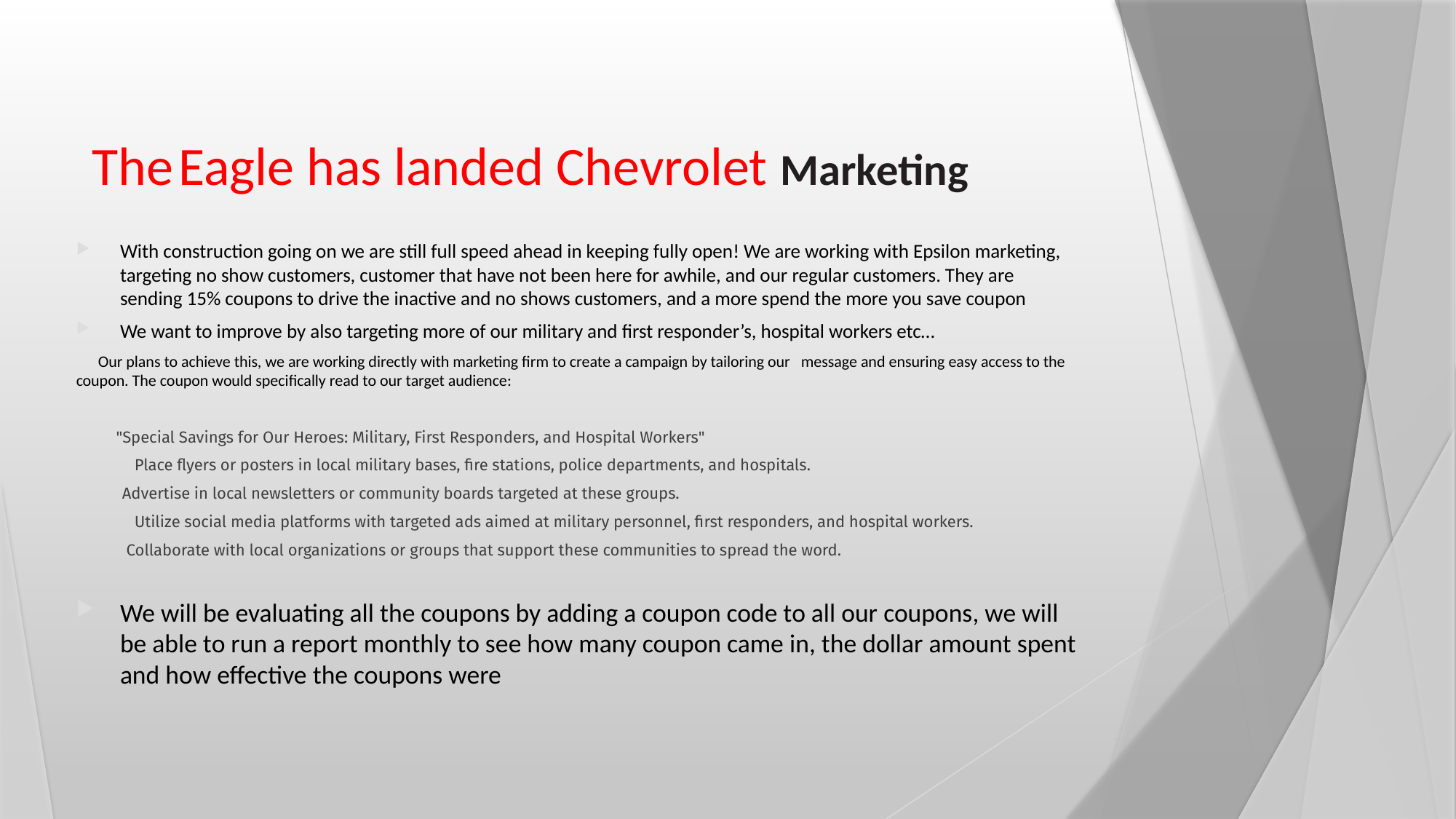

# The Eagle has landed Chevrolet Marketing
With construction going on we are still full speed ahead in keeping fully open! We are working with Epsilon marketing, targeting no show customers, customer that have not been here for awhile, and our regular customers. They are sending 15% coupons to drive the inactive and no shows customers, and a more spend the more you save coupon
We want to improve by also targeting more of our military and first responder’s, hospital workers etc…
      Our plans to achieve this, we are working directly with marketing firm to create a campaign by tailoring our   message and ensuring easy access to the coupon. The coupon would specifically read to our target audience:

           "Special Savings for Our Heroes: Military, First Responders, and Hospital Workers"
                Place flyers or posters in local military bases, fire stations, police departments, and hospitals.
           Advertise in local newsletters or community boards targeted at these groups.
                Utilize social media platforms with targeted ads aimed at military personnel, first responders, and hospital workers.
            Collaborate with local organizations or groups that support these communities to spread the word.

We will be evaluating all the coupons by adding a coupon code to all our coupons, we will be able to run a report monthly to see how many coupon came in, the dollar amount spent and how effective the coupons were